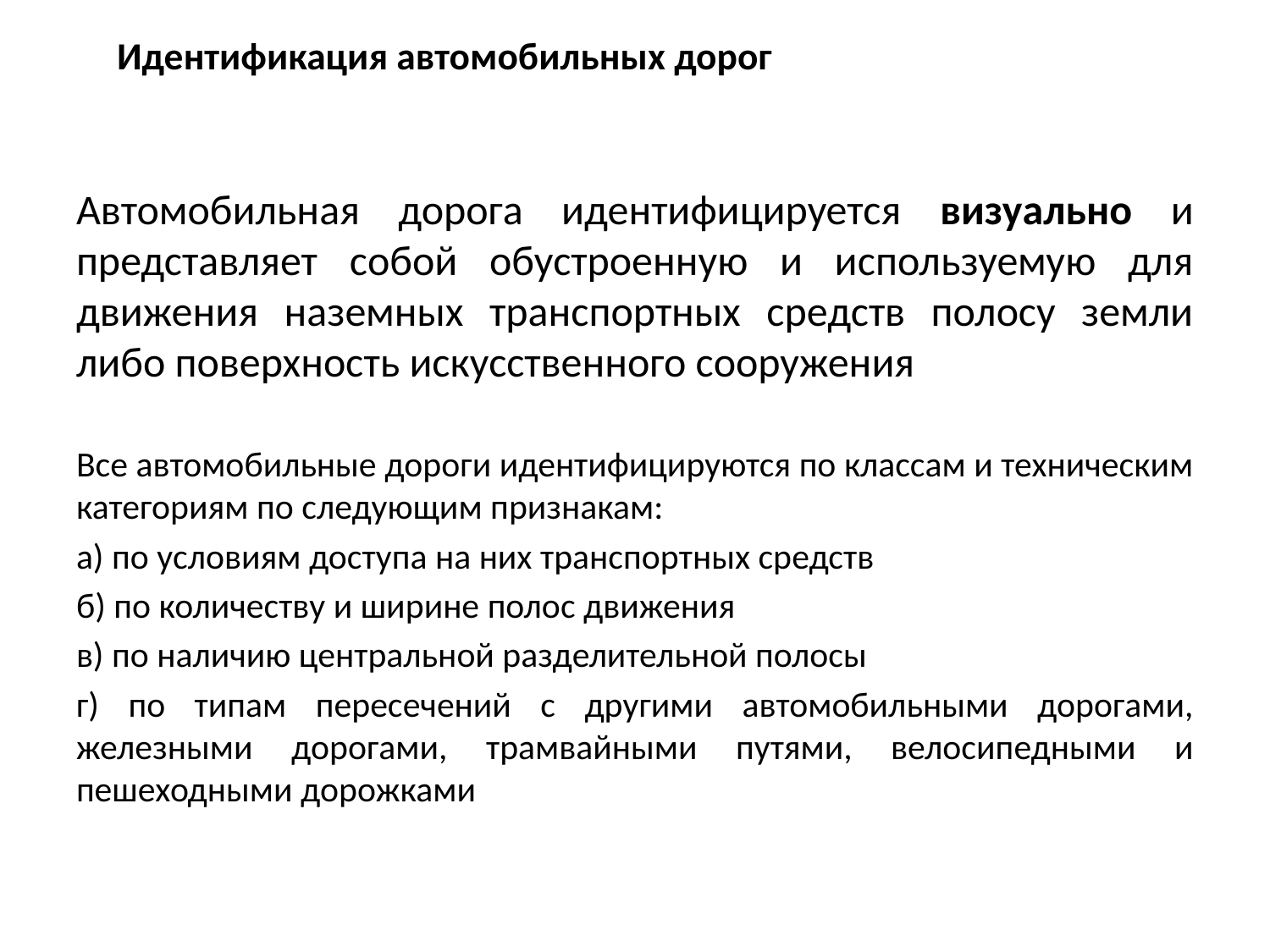

Идентификация автомобильных дорог
Автомобильная дорога идентифицируется визуально и представляет собой обустроенную и используемую для движения наземных транспортных средств полосу земли либо поверхность искусственного сооружения

Все автомобильные дороги идентифицируются по классам и техническим категориям по следующим признакам:
а) по условиям доступа на них транспортных средств
б) по количеству и ширине полос движения
в) по наличию центральной разделительной полосы
г) по типам пересечений с другими автомобильными дорогами, железными дорогами, трамвайными путями, велосипедными и пешеходными дорожками